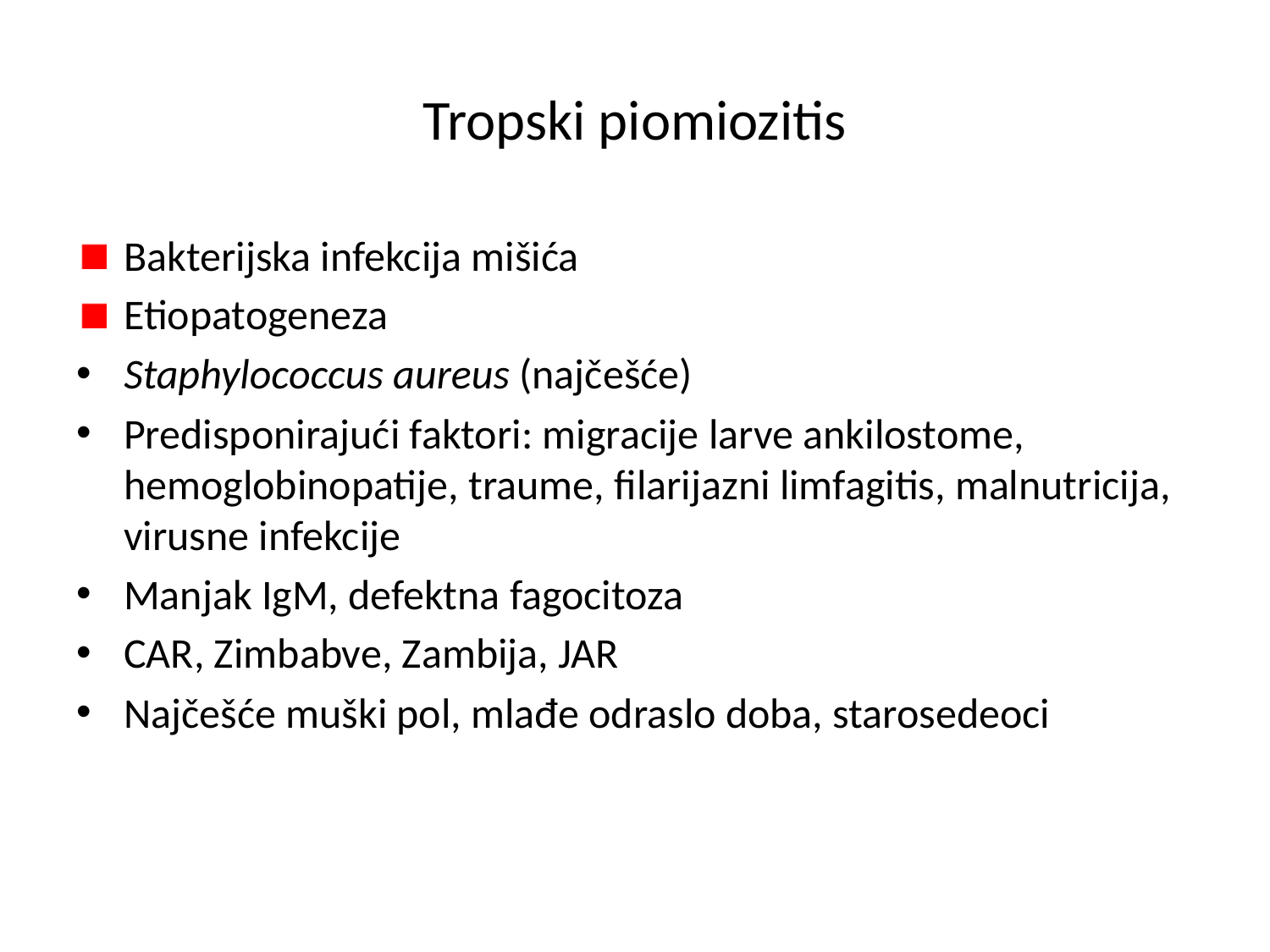

# Tropski piomiozitis
Bakterijska infekcija mišića
Etiopatogeneza
Staphylococcus aureus (najčešće)
Predisponirajući faktori: migracije larve ankilostome, hemoglobinopatije, traume, filarijazni limfagitis, malnutricija, virusne infekcije
Manjak IgM, defektna fagocitoza
CAR, Zimbabve, Zambija, JAR
Najčešće muški pol, mlađe odraslo doba, starosedeoci